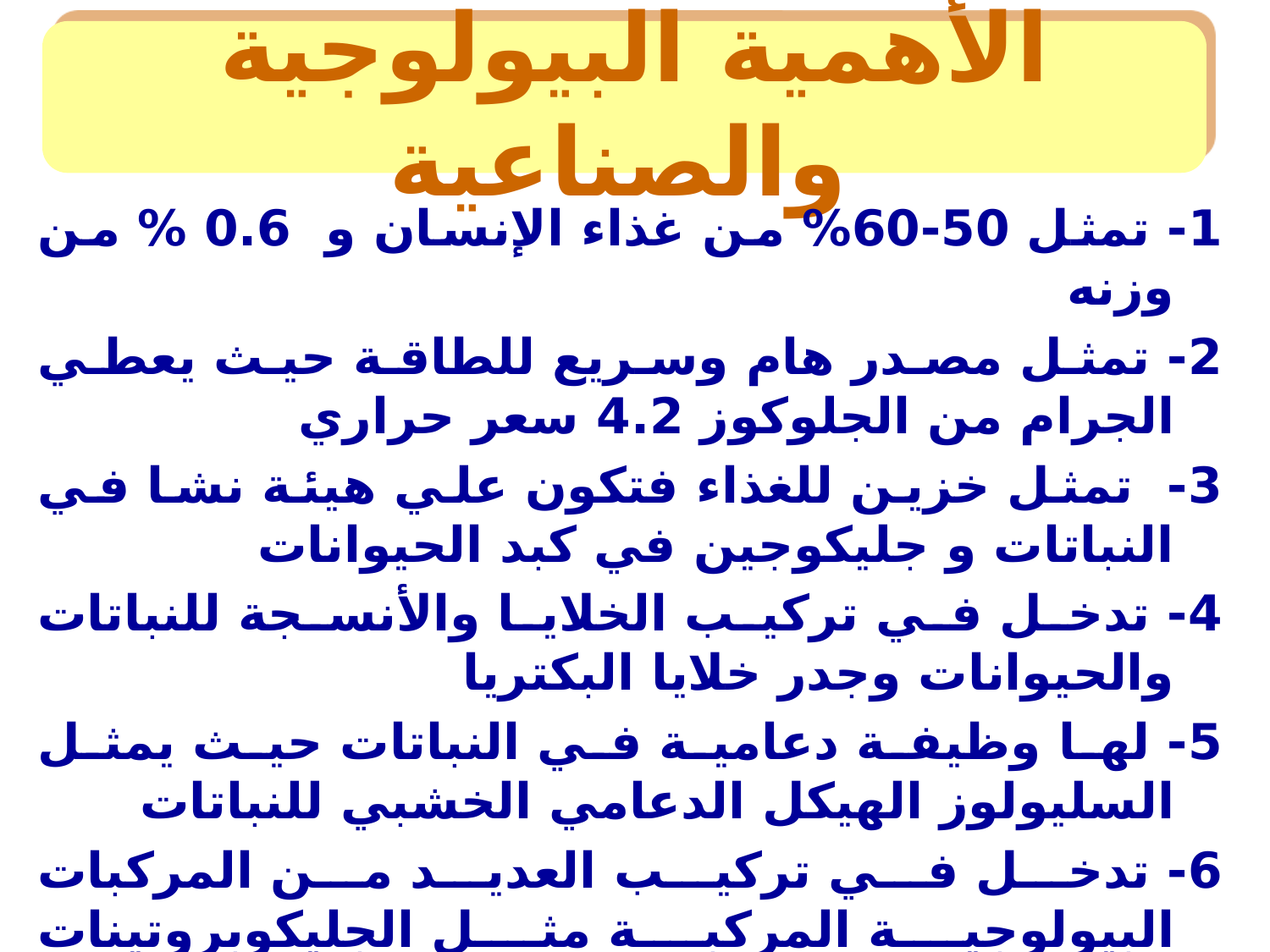

# الأهمية البيولوجية والصناعية
1- تمثل 50-60% من غذاء الإنسان و  0.6 % من وزنه
2- تمثل مصدر هام وسريع للطاقة حيث يعطي الجرام من الجلوكوز 4.2 سعر حراري
3-  تمثل خزين للغذاء فتكون علي هيئة نشا في النباتات و جليكوجين في كبد الحيوانات
4- تدخل في تركيب الخلايا والأنسجة للنباتات والحيوانات وجدر خلايا البكتريا
5- لها وظيفة دعامية في النباتات حيث يمثل السليولوز الهيكل الدعامي الخشبي للنباتات
6- تدخل في تركيب العديد من المركبات البيولوجية المركبة مثل الجليكوبروتينات والجليكوليبيدات
7- تدخل في العديد من الصناعات مثل الصناعات النسيجية المعتمدة علي ألياف سليولوز القطن والصناعات الخشبية و الغذائية